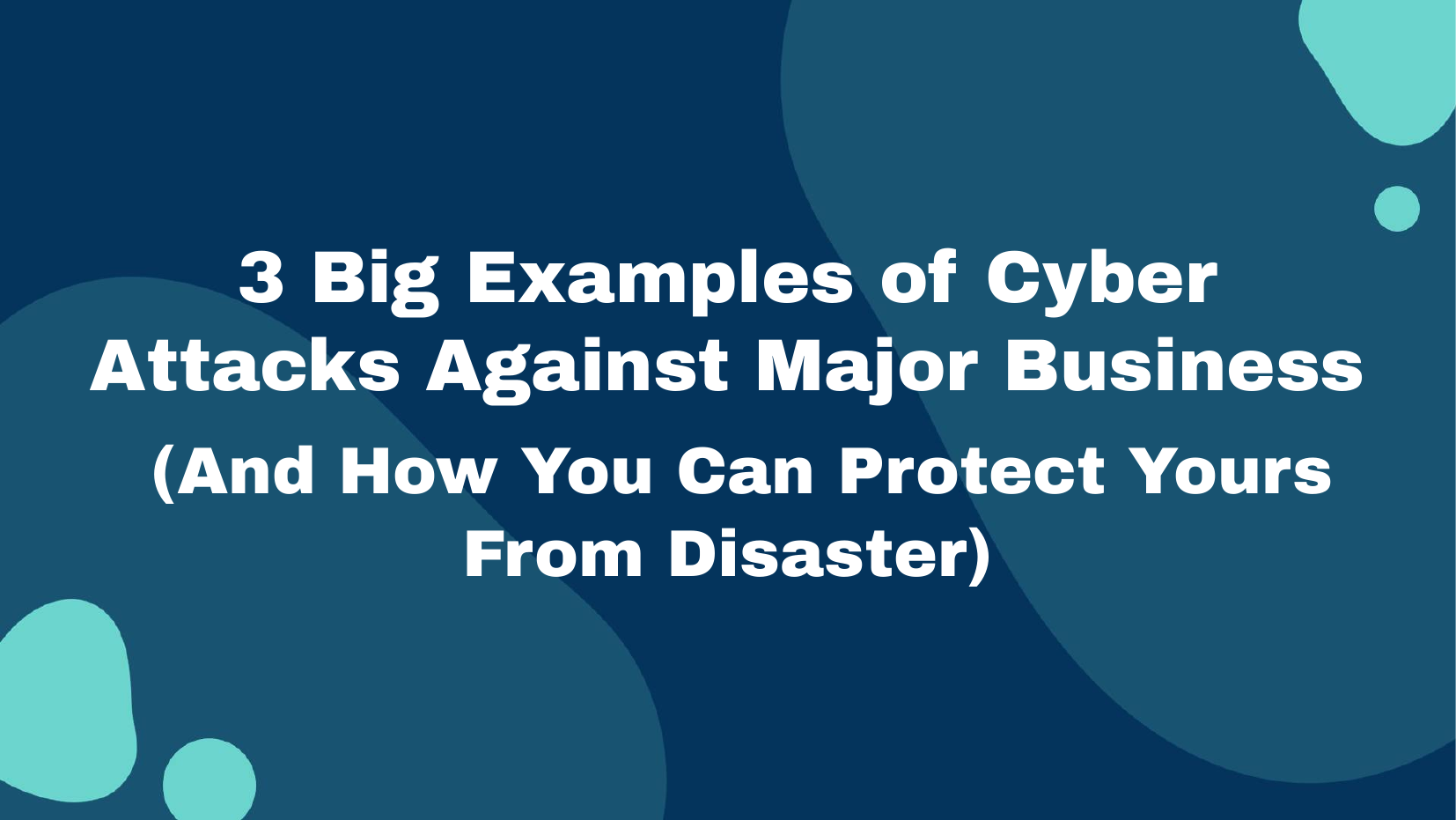

# 3 Big Examples of Cyber Attacks Against Major Business
 (And How You Can Protect Yours From Disaster)